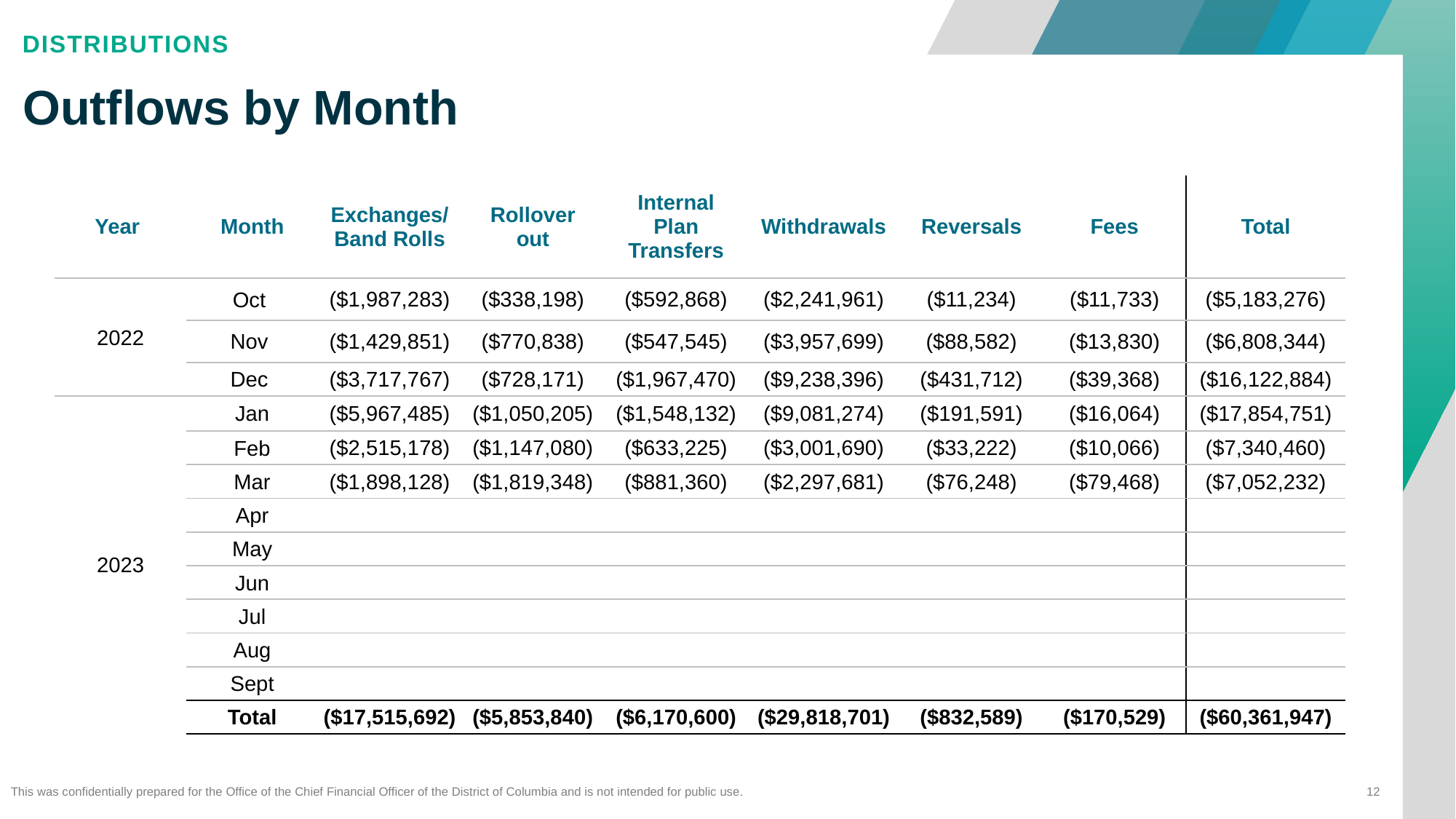

Distributions
# Outflows by Month
| Year | Month | Exchanges/ Band Rolls | Rollover out | Internal Plan Transfers | Withdrawals | Reversals | Fees | Total |
| --- | --- | --- | --- | --- | --- | --- | --- | --- |
| 2022 | Oct | ($1,987,283) | ($338,198) | ($592,868) | ($2,241,961) | ($11,234) | ($11,733) | ($5,183,276) |
|  | Nov | ($1,429,851) | ($770,838) | ($547,545) | ($3,957,699) | ($88,582) | ($13,830) | ($6,808,344) |
|  | Dec | ($3,717,767) | ($728,171) | ($1,967,470) | ($9,238,396) | ($431,712) | ($39,368) | ($16,122,884) |
| 2023 | Jan | ($5,967,485) | ($1,050,205) | ($1,548,132) | ($9,081,274) | ($191,591) | ($16,064) | ($17,854,751) |
|  | Feb | ($2,515,178) | ($1,147,080) | ($633,225) | ($3,001,690) | ($33,222) | ($10,066) | ($7,340,460) |
|  | Mar | ($1,898,128) | ($1,819,348) | ($881,360) | ($2,297,681) | ($76,248) | ($79,468) | ($7,052,232) |
|  | Apr |  |  |  |  |  |  |  |
|  | May |  |  |  |  |  |  |  |
|  | Jun |  |  |  |  |  |  |  |
|  | Jul |  |  |  |  |  |  |  |
|  | Aug |  |  |  |  |  |  |  |
|  | Sept |  |  |  |  |  |  |  |
|  | Total | ($17,515,692) | ($5,853,840) | ($6,170,600) | ($29,818,701) | ($832,589) | ($170,529) | ($60,361,947) |
This was confidentially prepared for the Office of the Chief Financial Officer of the District of Columbia and is not intended for public use.
12